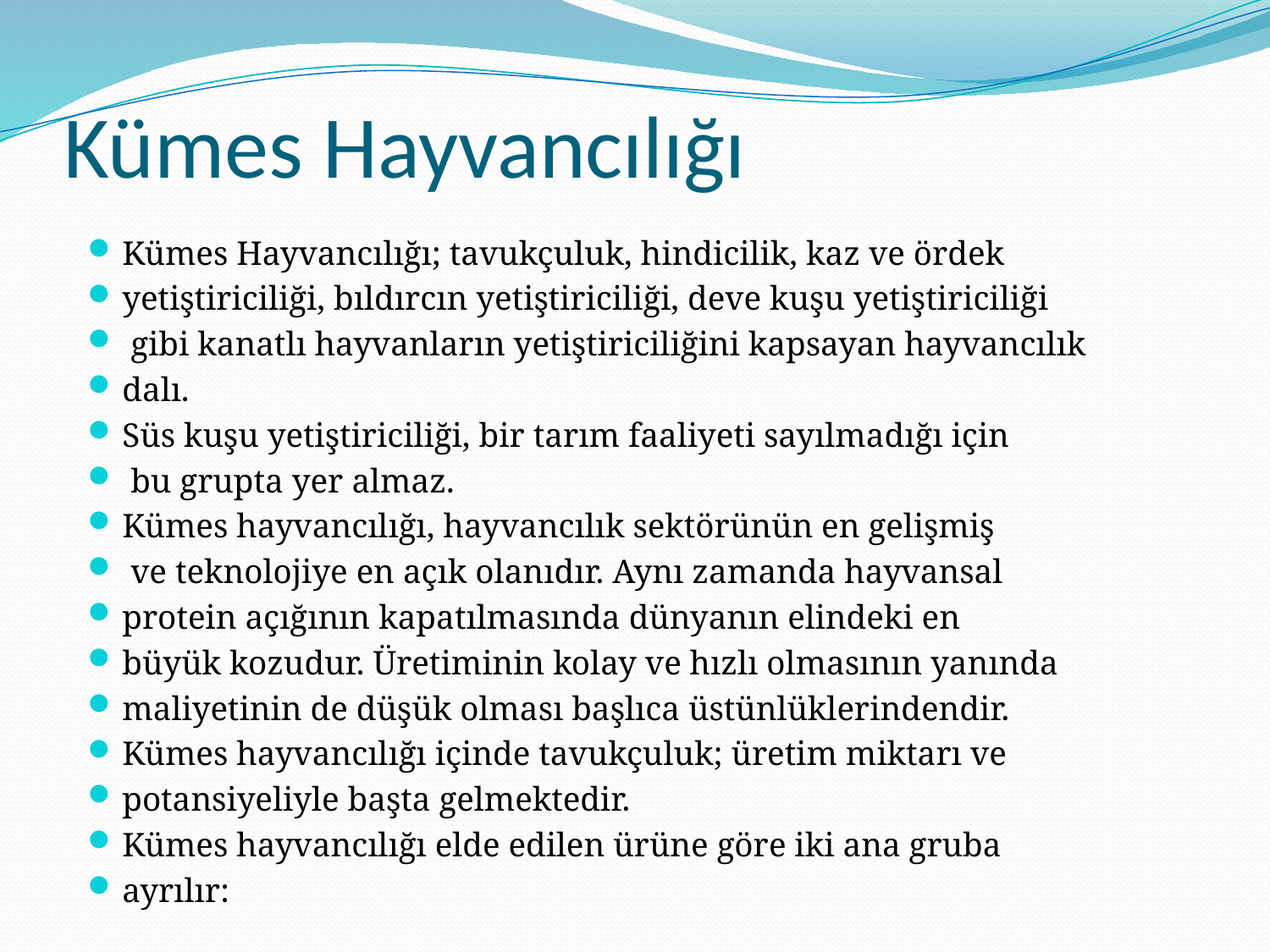

# Kümes Hayvancılığı
Kümes Hayvancılığı; tavukçuluk, hindicilik, kaz ve ördek
yetiştiriciliği, bıldırcın yetiştiriciliği, deve kuşu yetiştiriciliği
 gibi kanatlı hayvanların yetiştiriciliğini kapsayan hayvancılık
dalı.
Süs kuşu yetiştiriciliği, bir tarım faaliyeti sayılmadığı için
 bu grupta yer almaz.
Kümes hayvancılığı, hayvancılık sektörünün en gelişmiş
 ve teknolojiye en açık olanıdır. Aynı zamanda hayvansal
protein açığının kapatılmasında dünyanın elindeki en
büyük kozudur. Üretiminin kolay ve hızlı olmasının yanında
maliyetinin de düşük olması başlıca üstünlüklerindendir.
Kümes hayvancılığı içinde tavukçuluk; üretim miktarı ve
potansiyeliyle başta gelmektedir.
Kümes hayvancılığı elde edilen ürüne göre iki ana gruba
ayrılır: